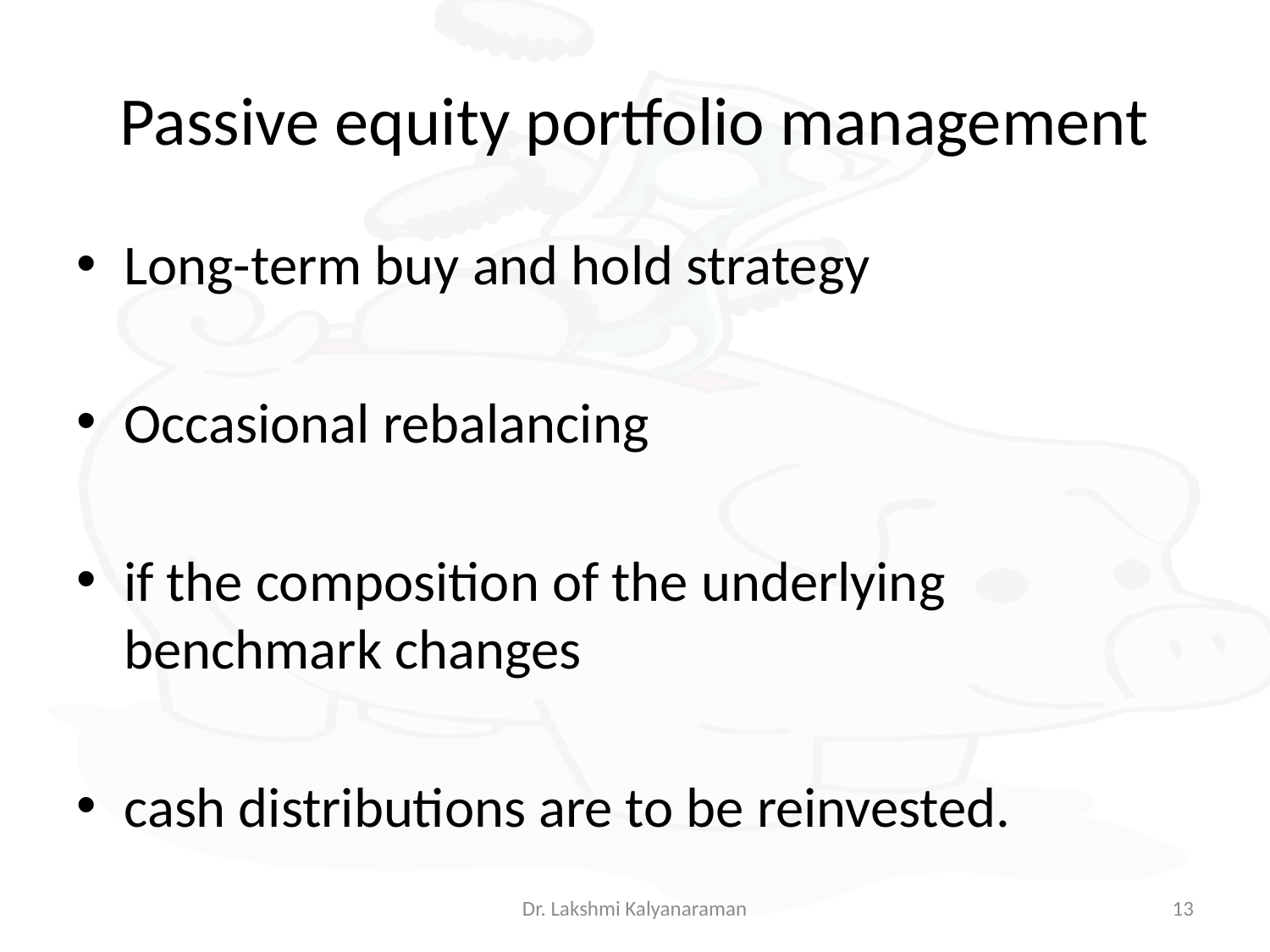

# Passive equity portfolio management
Long-term buy and hold strategy

Occasional rebalancing

if the composition of the underlying benchmark changes

cash distributions are to be reinvested.

Dr. Lakshmi Kalyanaraman
13